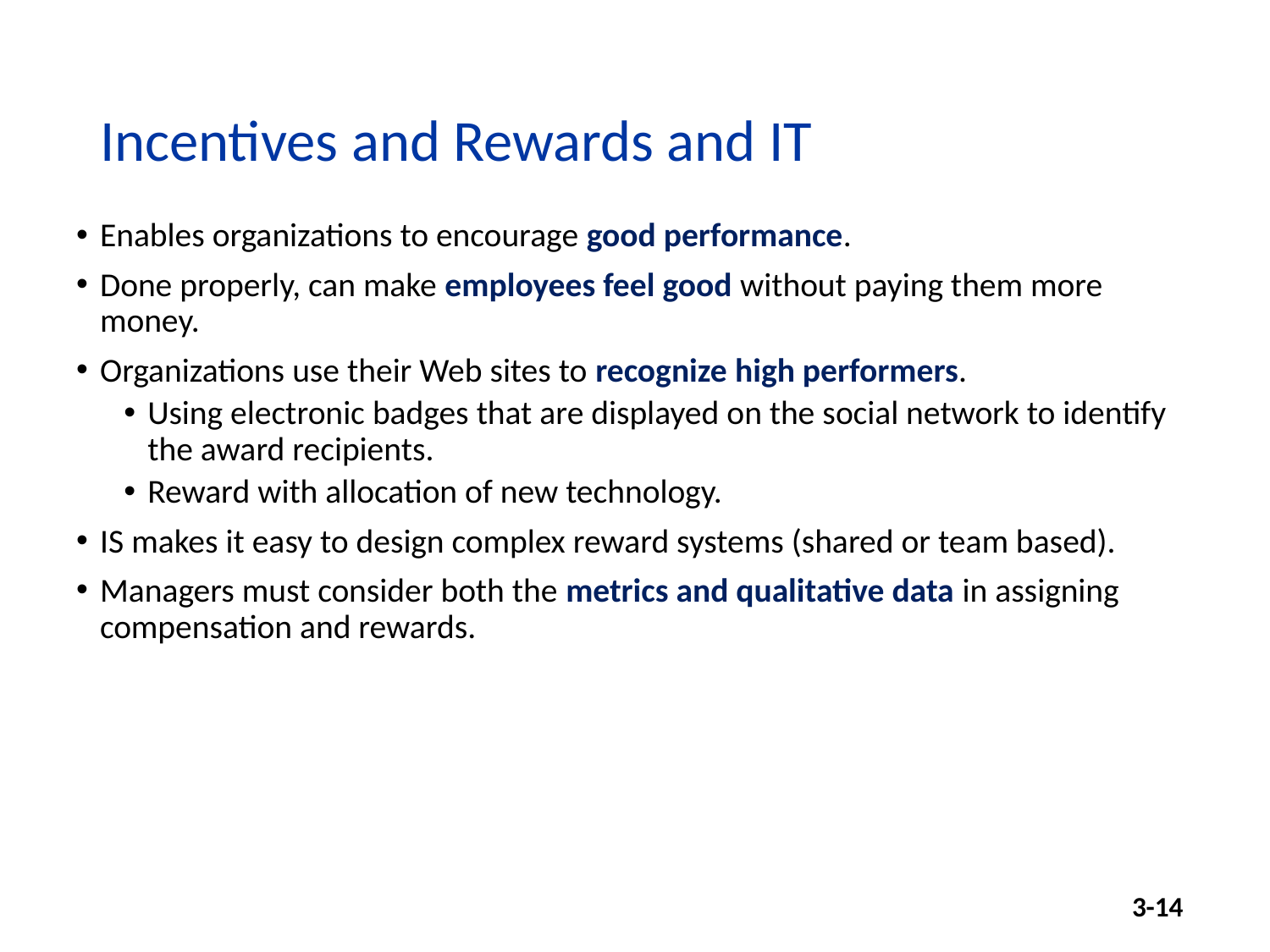

# Incentives and Rewards and IT
Enables organizations to encourage good performance.
Done properly, can make employees feel good without paying them more money.
Organizations use their Web sites to recognize high performers.
Using electronic badges that are displayed on the social network to identify the award recipients.
Reward with allocation of new technology.
IS makes it easy to design complex reward systems (shared or team based).
Managers must consider both the metrics and qualitative data in assigning compensation and rewards.